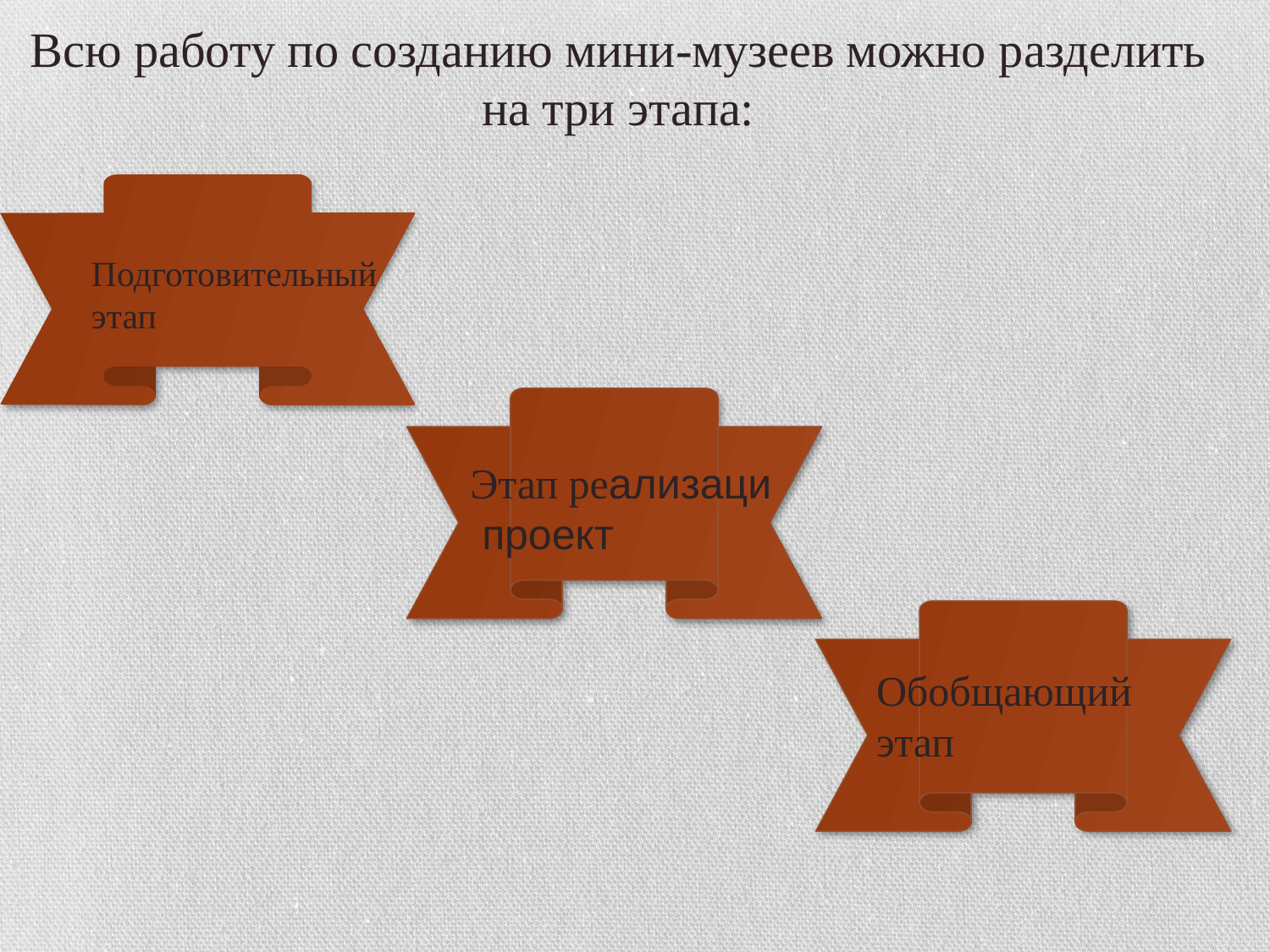

Всю работу по созданию мини-музеев можно разделить на три этапа:

Подготовительный этап

Этап реализаци
 проект

Обобщающий
этап